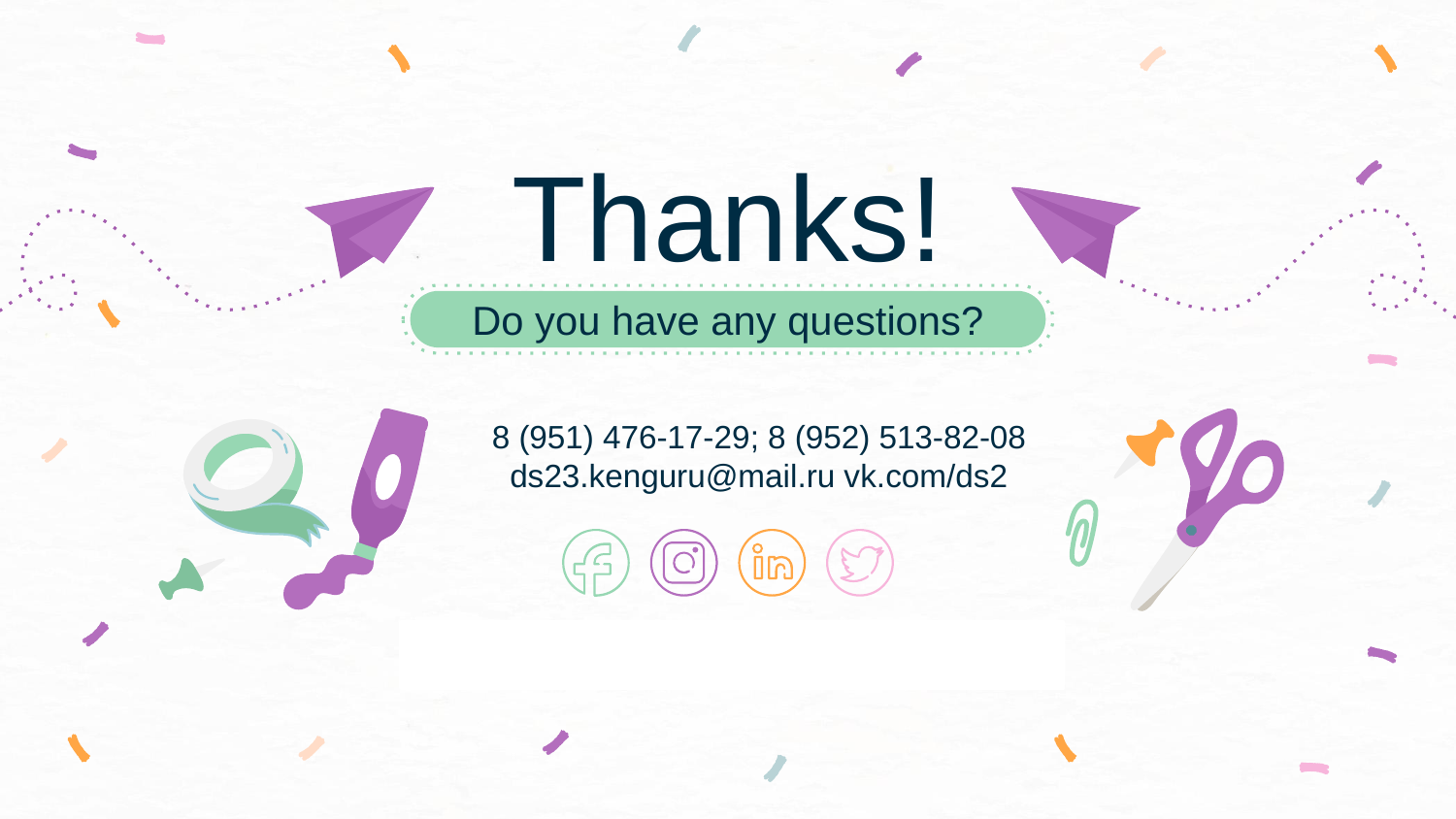

# Thanks!

Do you have any questions?

8 (951) 476-17-29; 8 (952) 513-82-08 ds23.kenguru@mail.ru vk.com/ds2